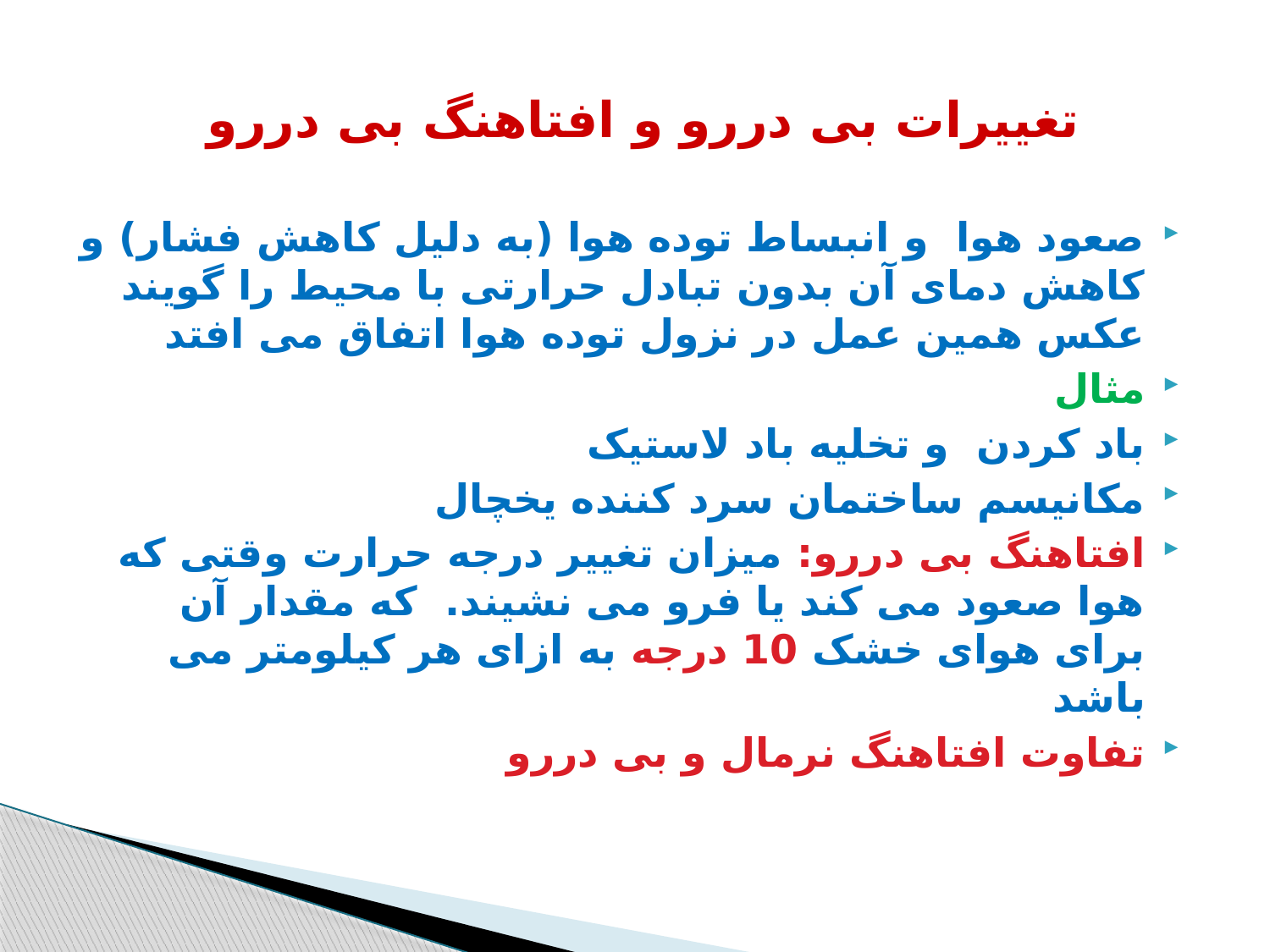

# تغییرات بی دررو و افتاهنگ بی دررو
صعود هوا  و انبساط توده هوا (به دلیل کاهش فشار) و کاهش دمای آن بدون تبادل حرارتی با محیط را گویند عکس همین عمل در نزول توده هوا اتفاق می افتد
مثال
باد کردن  و تخلیه باد لاستیک
مکانیسم ساختمان سرد کننده یخچال
افتاهنگ بی دررو: میزان تغییر درجه حرارت وقتی که هوا صعود می کند یا فرو می نشیند.  که مقدار آن برای هوای خشک 10 درجه به ازای هر کیلومتر می باشد
تفاوت افتاهنگ نرمال و بی دررو